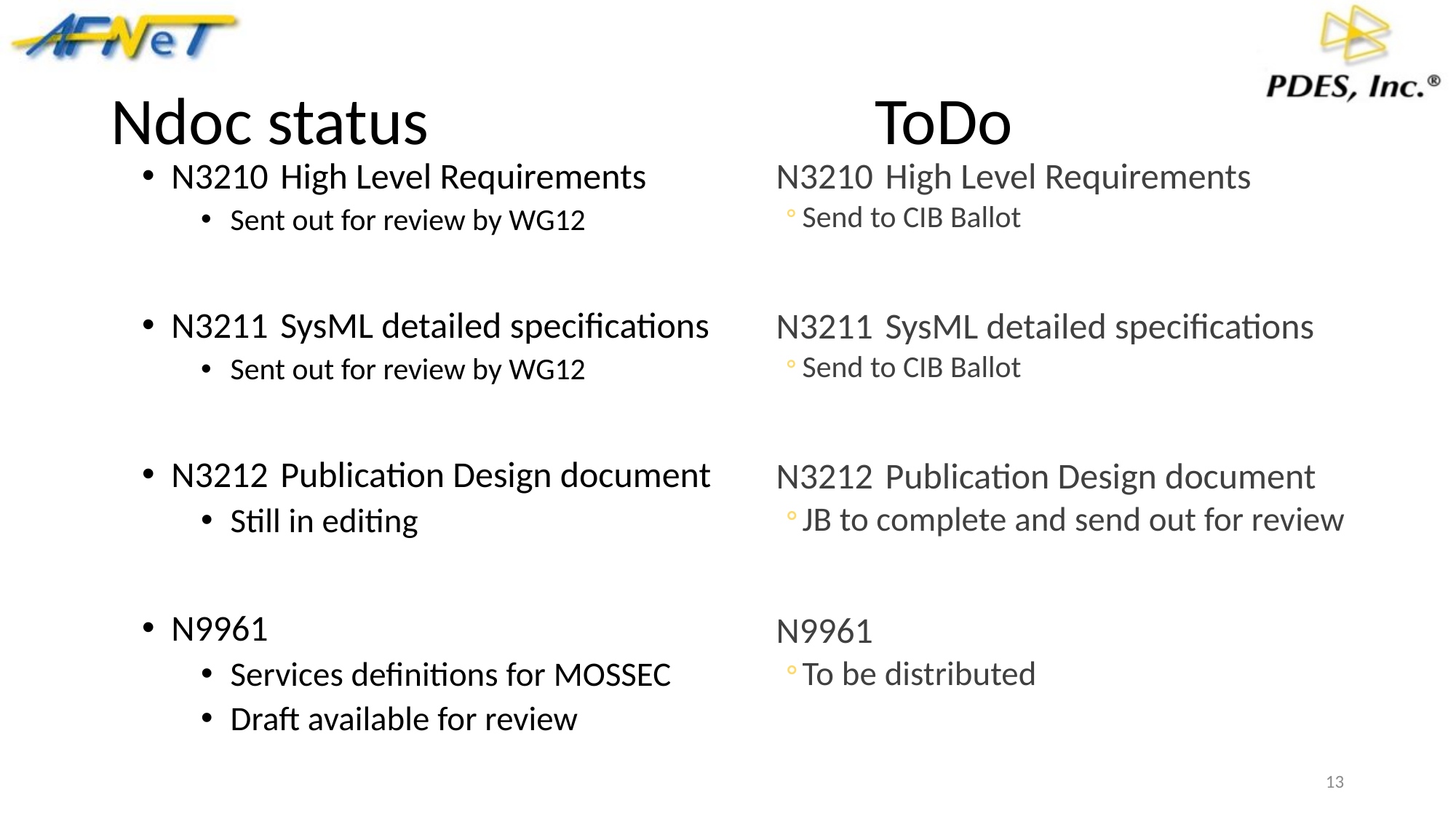

# Ndoc status					ToDo
N3210 	High Level Requirements
Sent out for review by WG12

N3211	SysML detailed specifications
Sent out for review by WG12

N3212	Publication Design document
Still in editing

N9961
Services definitions for MOSSEC
Draft available for review
N3210 	High Level Requirements
Send to CIB Ballot

N3211	SysML detailed specifications
Send to CIB Ballot

N3212	Publication Design document
JB to complete and send out for review

N9961
To be distributed
25 Apr 2018
STEP Extended Architecture @ AIA-ASD
13